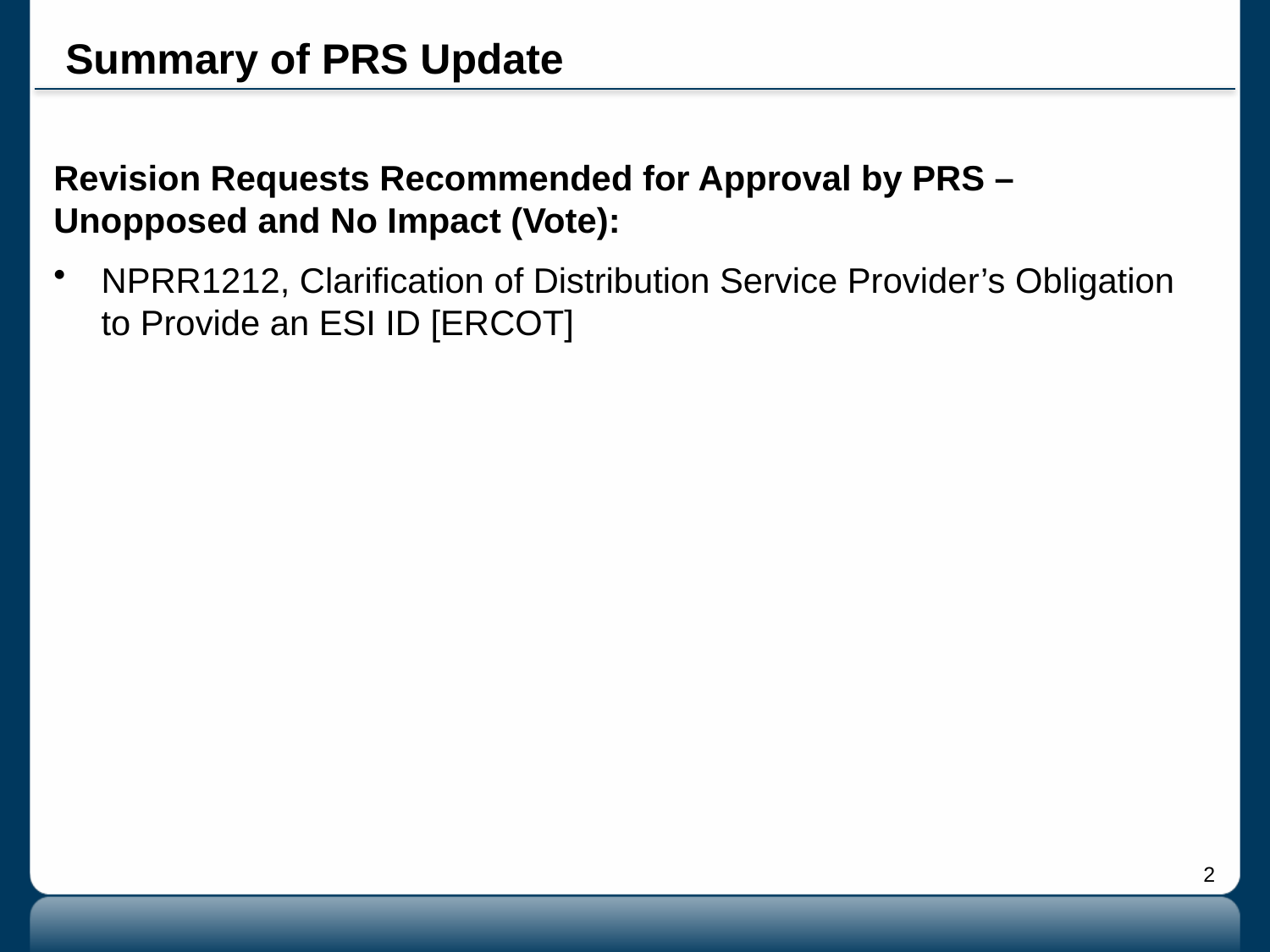

# Summary of PRS Update

Revision Requests Recommended for Approval by PRS – Unopposed and No Impact (Vote):
NPRR1212, Clarification of Distribution Service Provider’s Obligation to Provide an ESI ID [ERCOT]